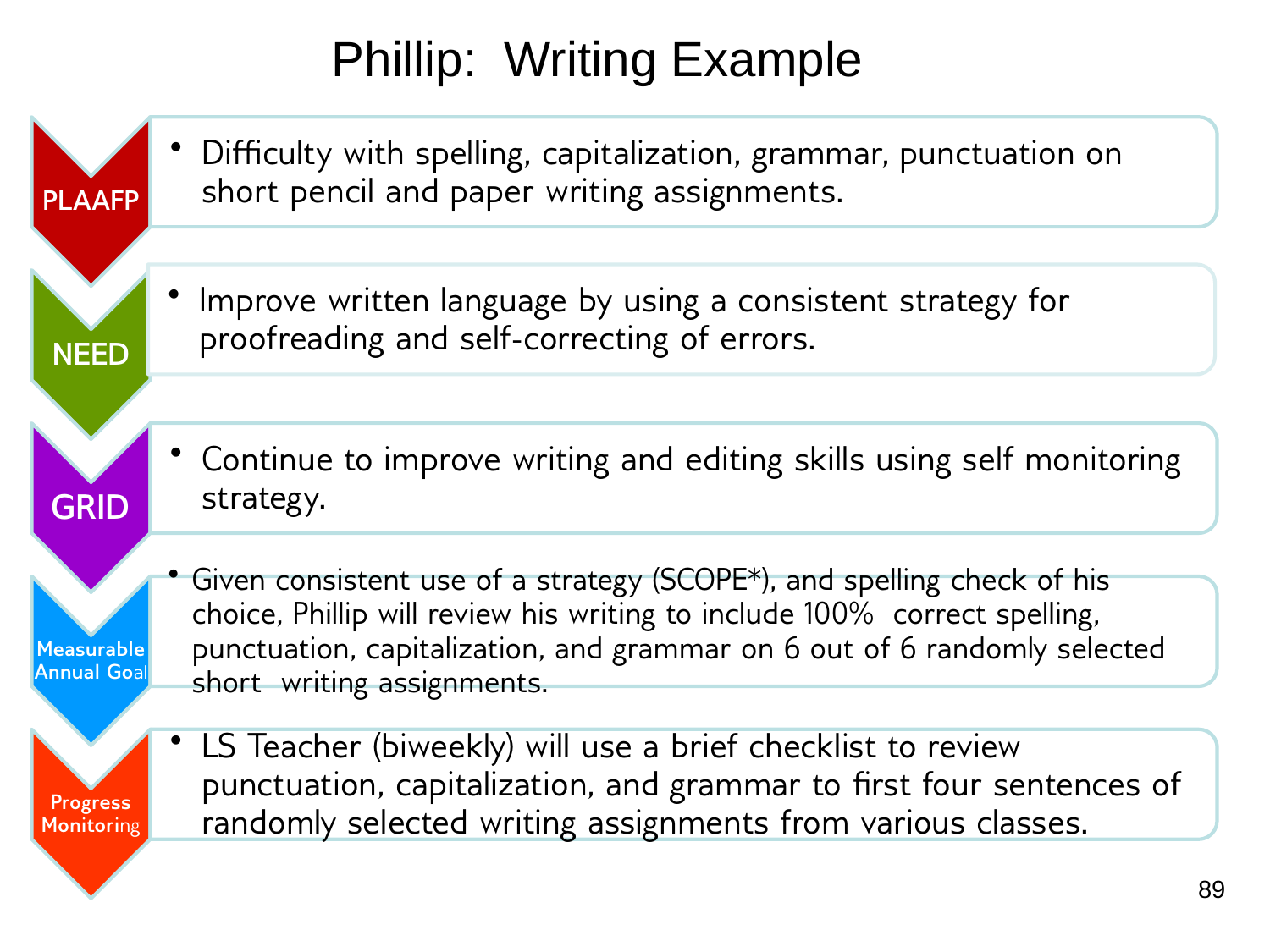

Phillip:  Writing Example
PLAAFP
Difficulty with spelling, capitalization, grammar, punctuation on short pencil and paper writing assignments.
NEED
Improve written language by using a consistent strategy for proofreading and self-correcting of errors.
GRID
Continue to improve writing and editing skills using self monitoring strategy.
Measurable Annual Goal
Given consistent use of a strategy (SCOPE*), and spelling check of his choice, Phillip will review his writing to include 100%  correct spelling, punctuation, capitalization, and grammar on 6 out of 6 randomly selected short  writing assignments.
Progress Monitoring
LS Teacher (biweekly) will use a brief checklist to review punctuation, capitalization, and grammar to first four sentences of randomly selected writing assignments from various classes.
89